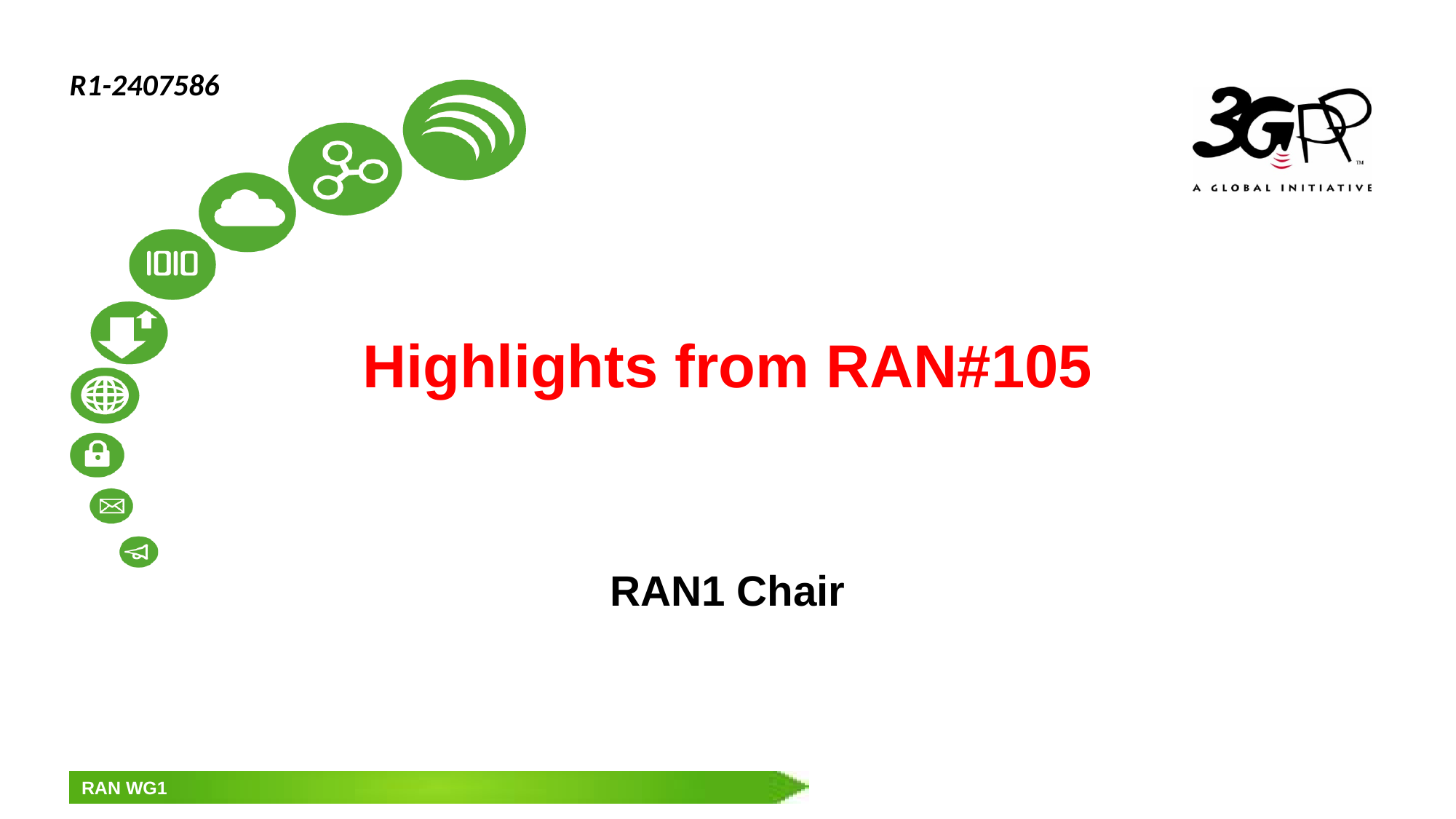

R1-2407586
# Highlights from RAN#105
RAN1 Chair